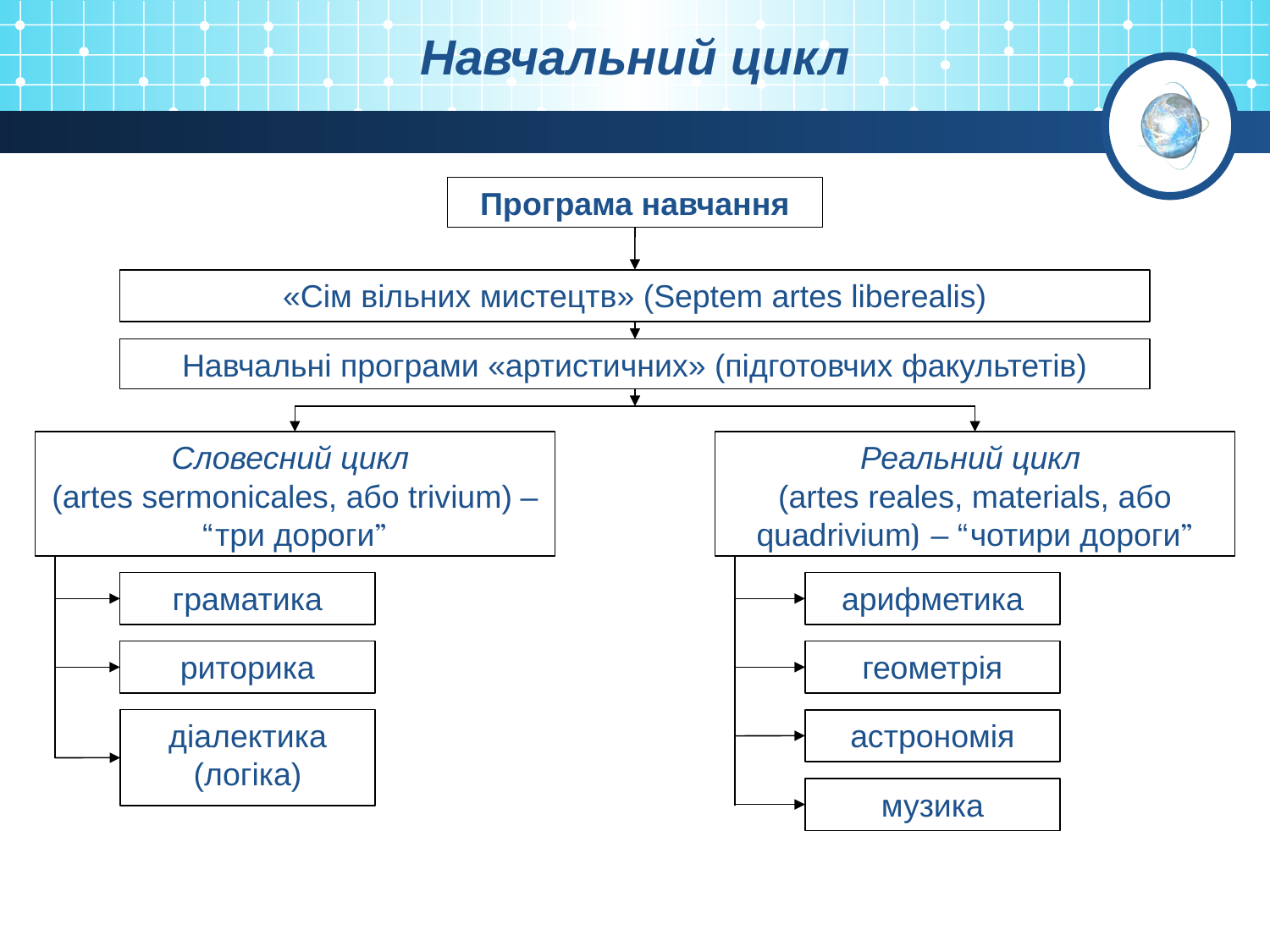

# Навчальний цикл
Програма навчання
«Сім вільних мистецтв» (Septem artes liberealis)
Навчальні програми «артистичних» (підготовчих факультетів)
Словесний цикл
(artes sermonicales, або trivium) – “три дороги”

Реальний цикл
(artes reales, materials, або quadrivium) – “чотири дороги”
граматика
арифметика
риторика
геометрія
діалектика (логіка)
астрономія
музика